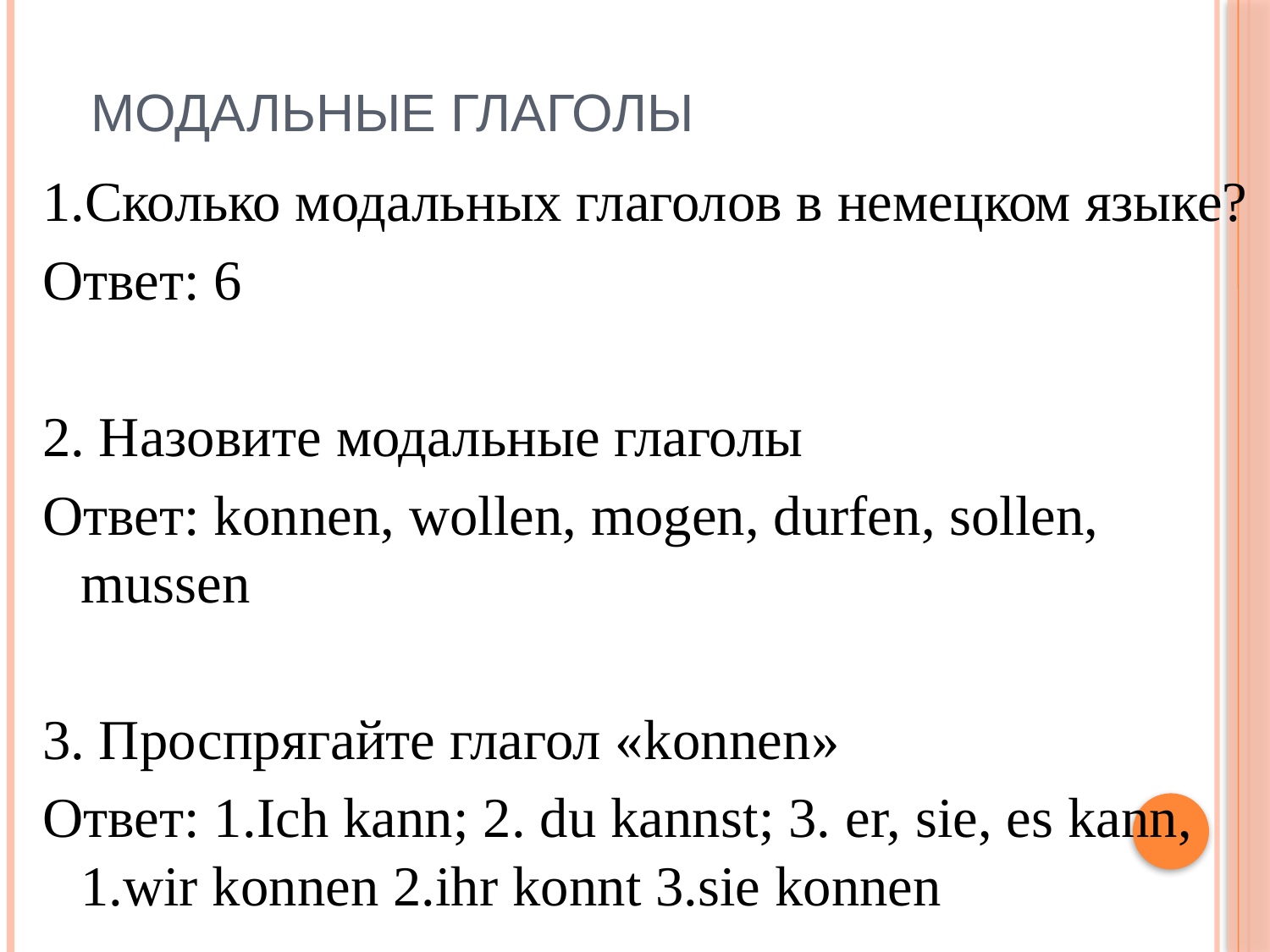

# модальные глаголы
1.Сколько модальных глаголов в немецком языке?
Ответ: 6

2. Назовите модальные глаголы
Ответ: konnen, wollen, mogen, durfen, sollen, mussen

3. Проспрягайте глагол «konnen»
Ответ: 1.Ich kann; 2. du kannst; 3. er, sie, es kann,    1.wir konnen 2.ihr konnt 3.sie konnen